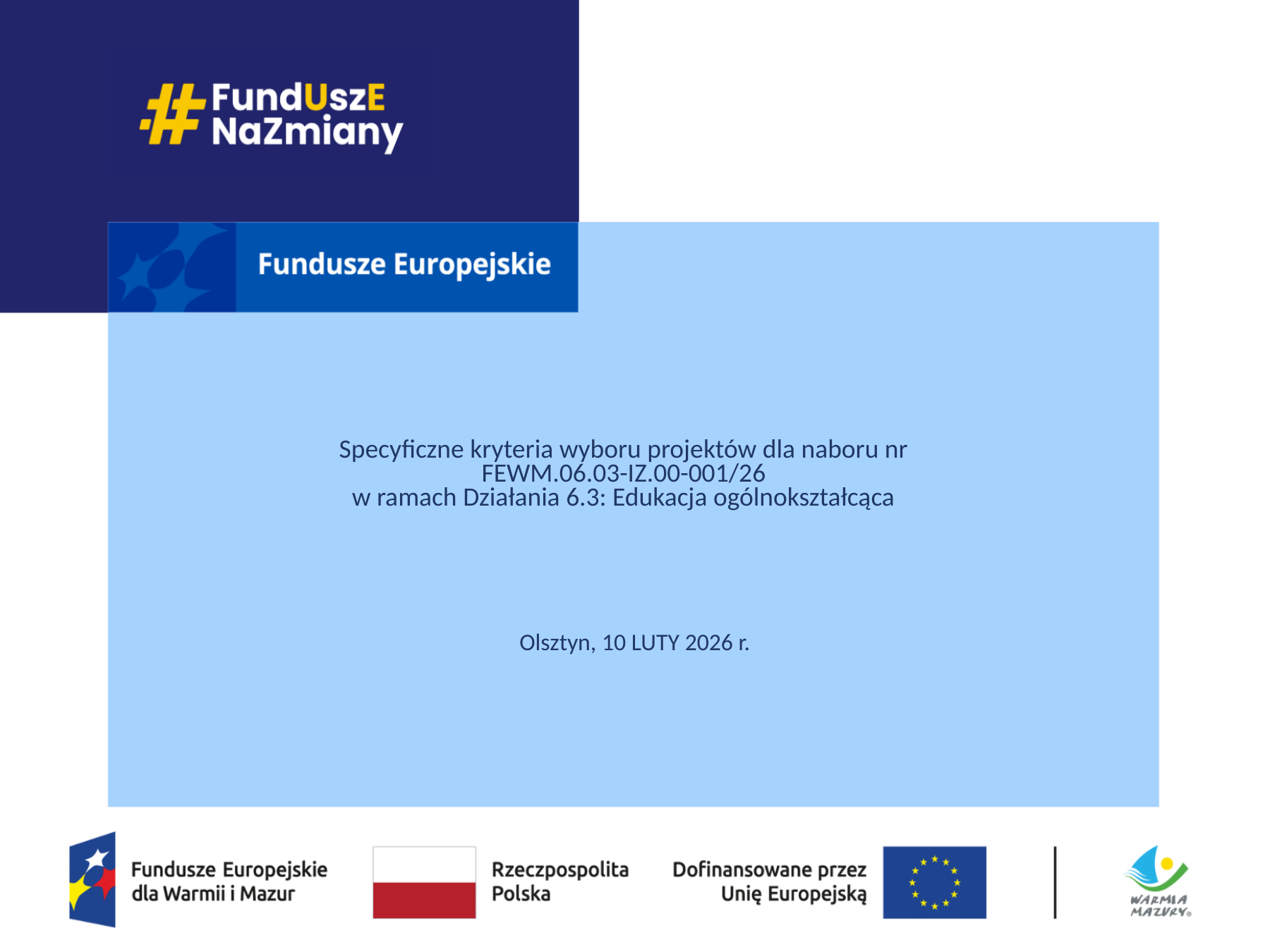

# Specyficzne kryteria wyboru projektów dla naboru nr FEWM.06.03-IZ.00-001/26 w ramach Działania 6.3: Edukacja ogólnokształcąca
Olsztyn, 10 LUTY 2026 r.